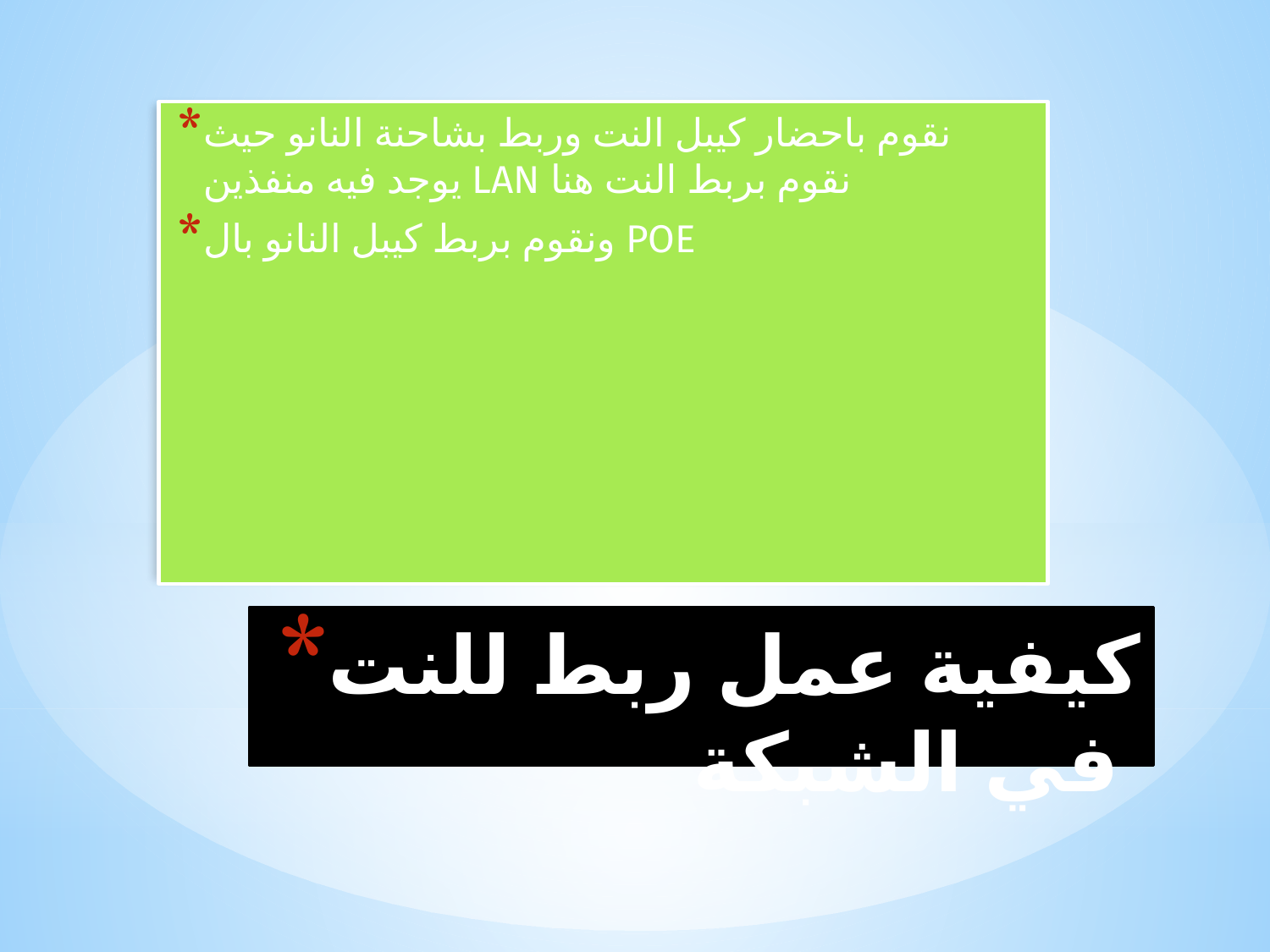

نقوم باحضار كيبل النت وربط بشاحنة النانو حيث يوجد فيه منفذين LAN نقوم بربط النت هنا
ونقوم بربط كيبل النانو بال POE
# كيفية عمل ربط للنت في الشبكة